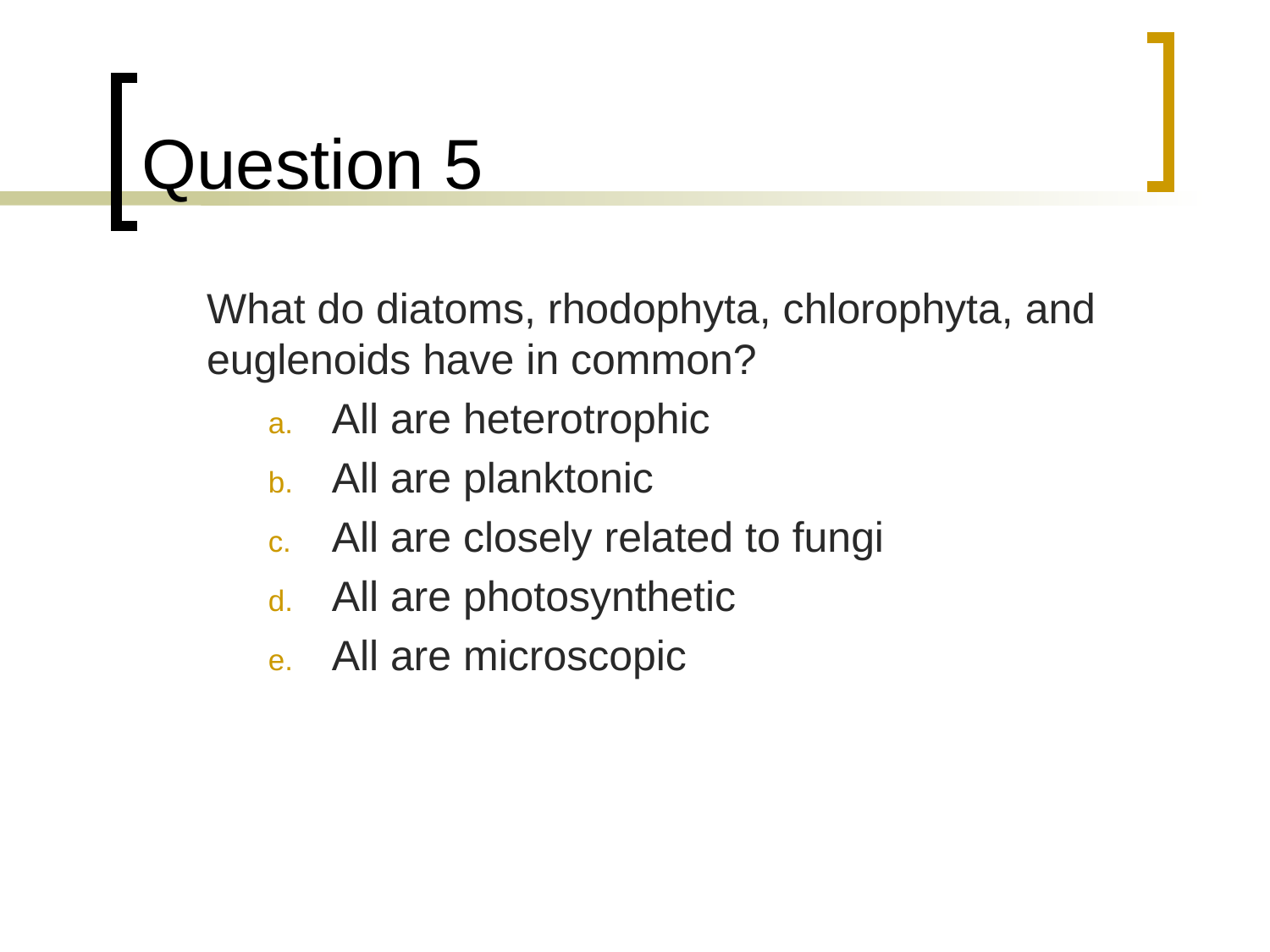

# Question 5
	What do diatoms, rhodophyta, chlorophyta, and euglenoids have in common?
All are heterotrophic
All are planktonic
All are closely related to fungi
All are photosynthetic
All are microscopic